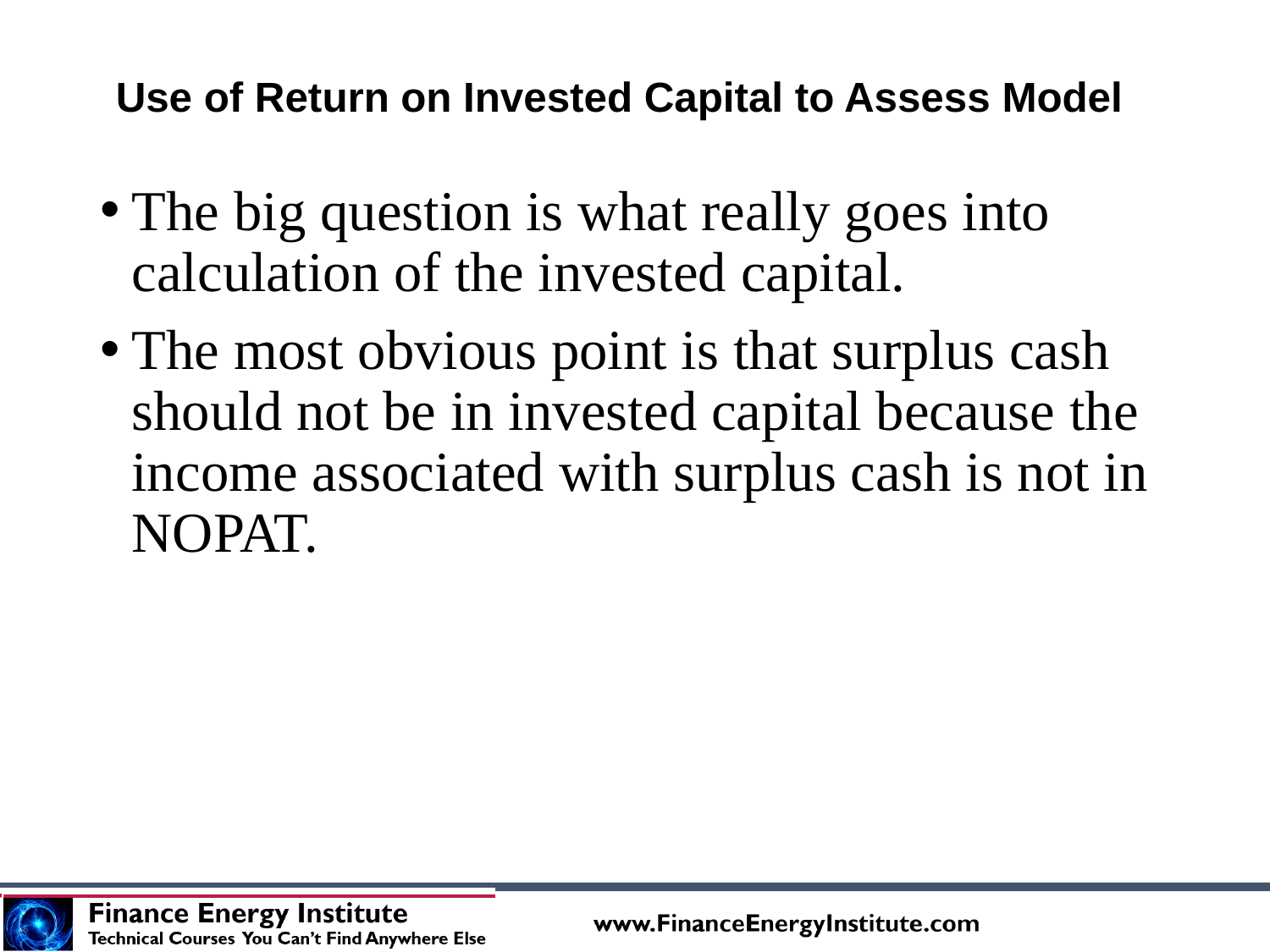

# Use of Return on Invested Capital to Assess Model
The big question is what really goes into calculation of the invested capital.
The most obvious point is that surplus cash should not be in invested capital because the income associated with surplus cash is not in NOPAT.